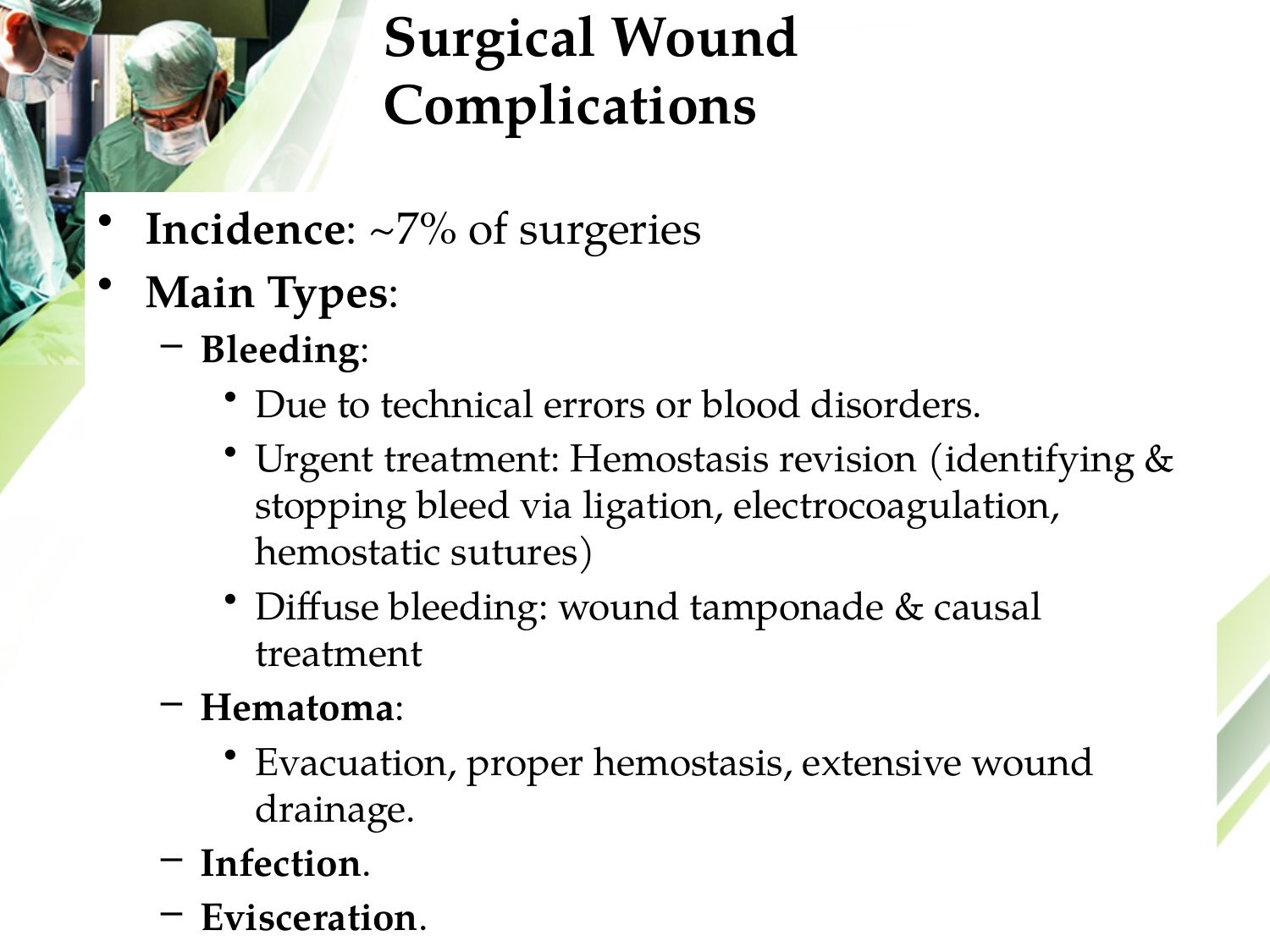

# Surgical Wound Complications
Incidence: ~7% of surgeries
Main Types:
Bleeding:
Due to technical errors or blood disorders.
Urgent treatment: Hemostasis revision (identifying & stopping bleed via ligation, electrocoagulation, hemostatic sutures)
Diffuse bleeding: wound tamponade & causal treatment
Hematoma:
Evacuation, proper hemostasis, extensive wound drainage.
Infection.
Evisceration.